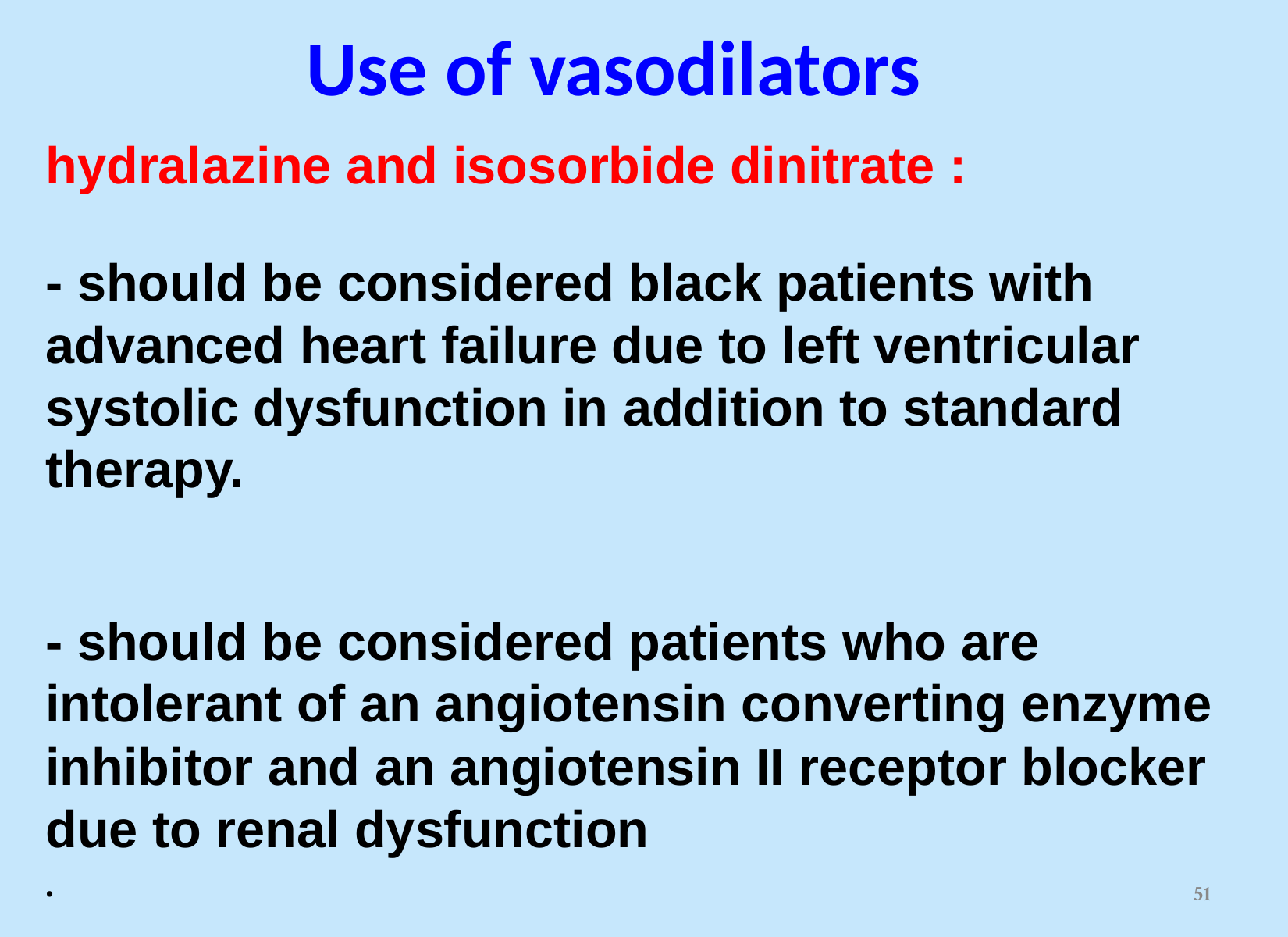

# Use of vasodilators
hydralazine and isosorbide dinitrate :

- should be considered black patients with advanced heart failure due to left ventricular systolic dysfunction in addition to standard therapy.

- should be considered patients who are intolerant of an angiotensin converting enzyme inhibitor and an angiotensin II receptor blocker due to renal dysfunction
.
51